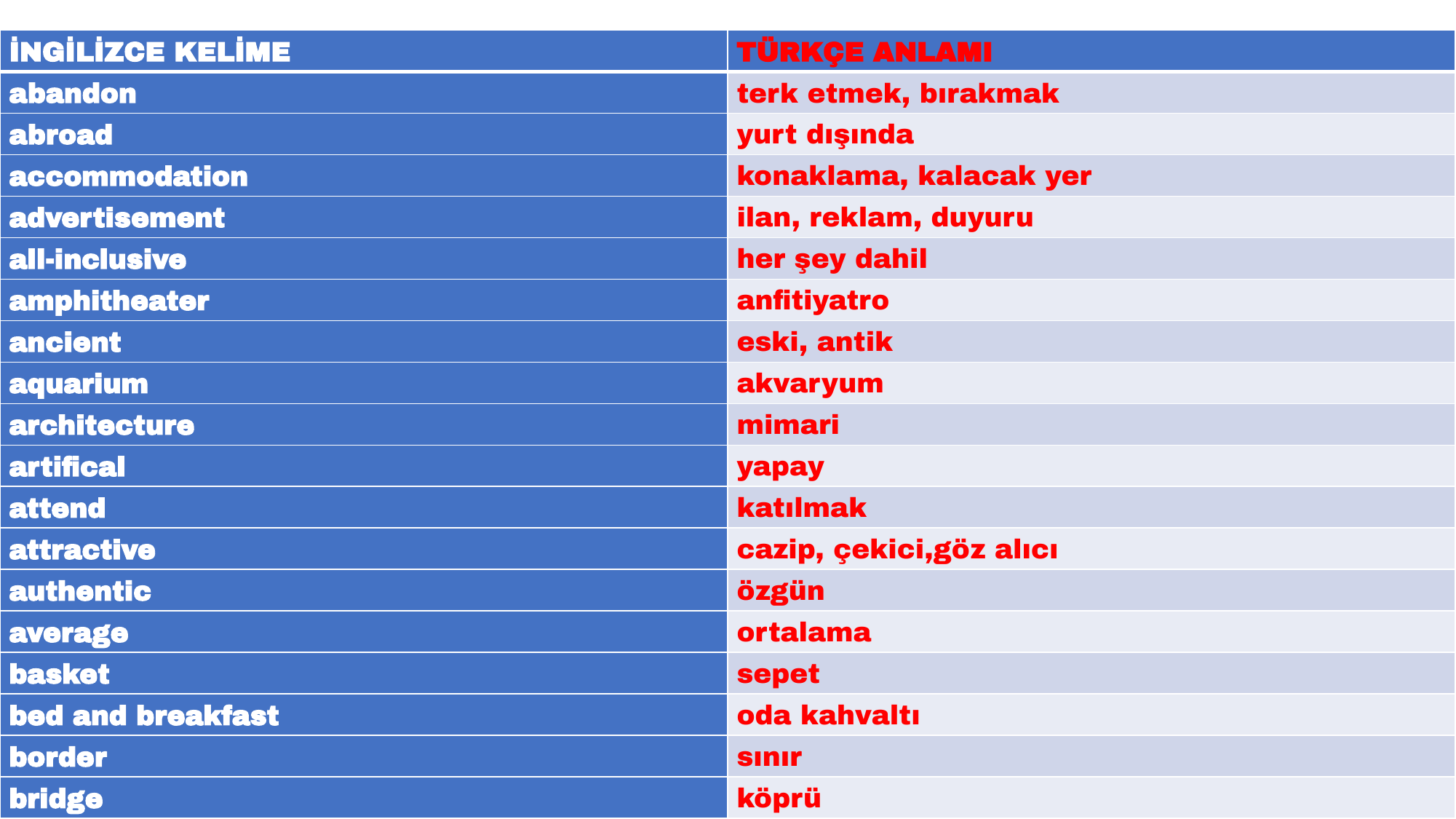

| İNGİLİZCE KELİME | TÜRKÇE ANLAMI |
| --- | --- |
| abandon | terk etmek, bırakmak |
| abroad | yurt dışında |
| accommodation | konaklama, kalacak yer |
| advertisement | ilan, reklam, duyuru |
| all-inclusive | her şey dahil |
| amphitheater | anfitiyatro |
| ancient | eski, antik |
| aquarium | akvaryum |
| architecture | mimari |
| artifical | yapay |
| attend | katılmak |
| attractive | cazip, çekici,göz alıcı |
| authentic | özgün |
| average | ortalama |
| basket | sepet |
| bed and breakfast | oda kahvaltı |
| border | sınır |
| bridge | köprü |